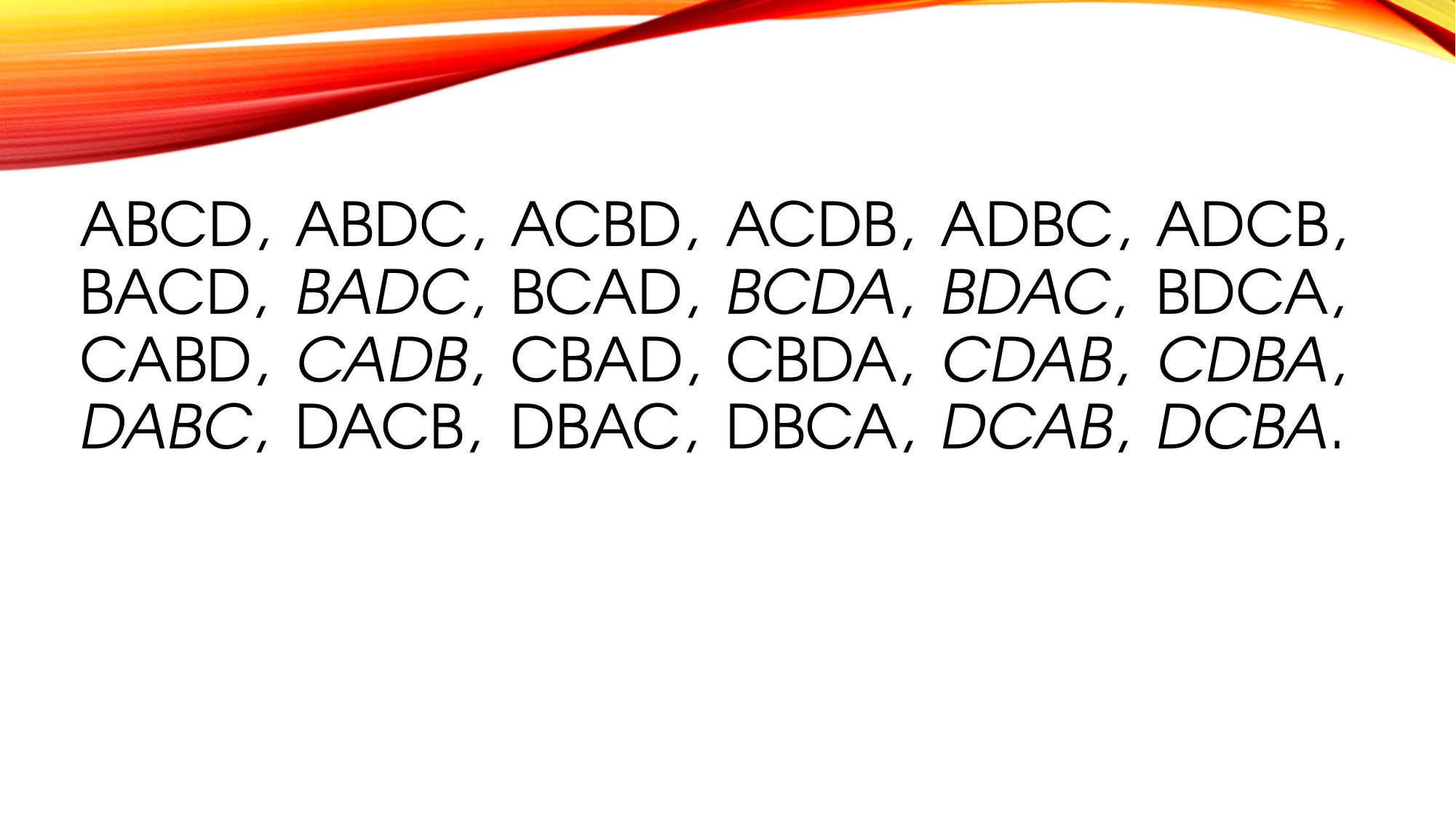

| ABCD, | ABDC, | ACBD, | ACDB, | ADBC, | ADCB, |
| --- | --- | --- | --- | --- | --- |
| BACD, | BADC, | BCAD, | BCDA, | BDAC, | BDCA, |
| CABD, | CADB, | CBAD, | CBDA, | CDAB, | CDBA, |
| DABC, | DACB, | DBAC, | DBCA, | DCAB, | DCBA. |